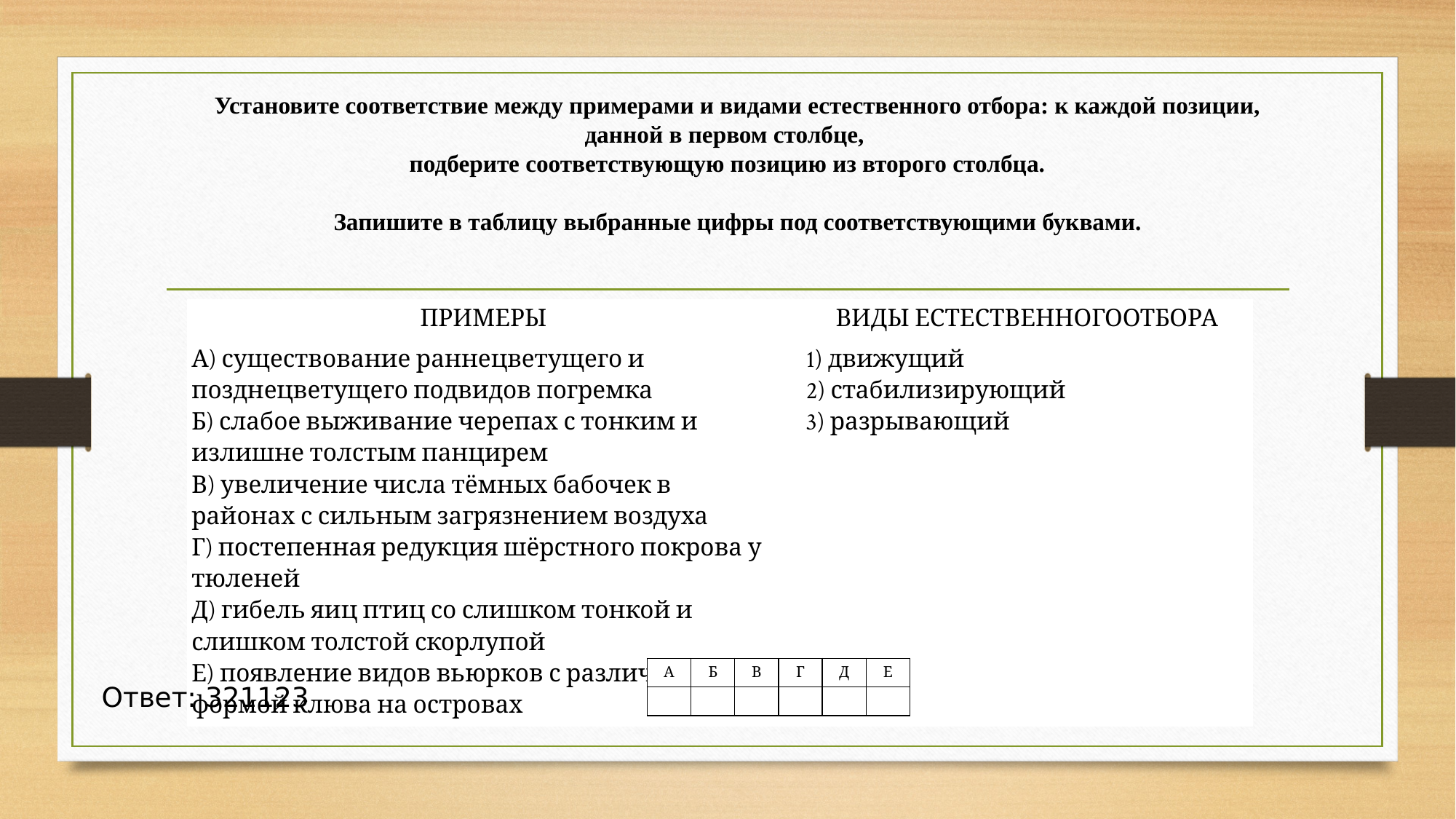

# Установите соответствие между примерами и видами естественного отбора: к каждой позиции, данной в первом столбце, подберите соответствующую позицию из второго столбца.

Запишите в таблицу выбранные цифры под соответствующими буквами.
| ПРИМЕРЫ |  | ВИДЫ ЕСТЕСТВЕННОГООТБОРА |
| --- | --- | --- |
| А) существование раннецветущего и позднецветущего подвидов погремка Б) слабое выживание черепах с тонким и излишне толстым панцирем В) увеличение числа тёмных бабочек в районах с сильным загрязнением воздуха Г) постепенная редукция шёрстного покрова у тюленей Д) гибель яиц птиц со слишком тонкой и слишком толстой скорлупой Е) появление видов вьюрков с различной формой клюва на островах |  | 1) движущий 2) стабилизирующий 3) разрывающий |
| А | Б | В | Г | Д | Е |
| --- | --- | --- | --- | --- | --- |
|  |  |  |  |  |  |
Ответ: 321123